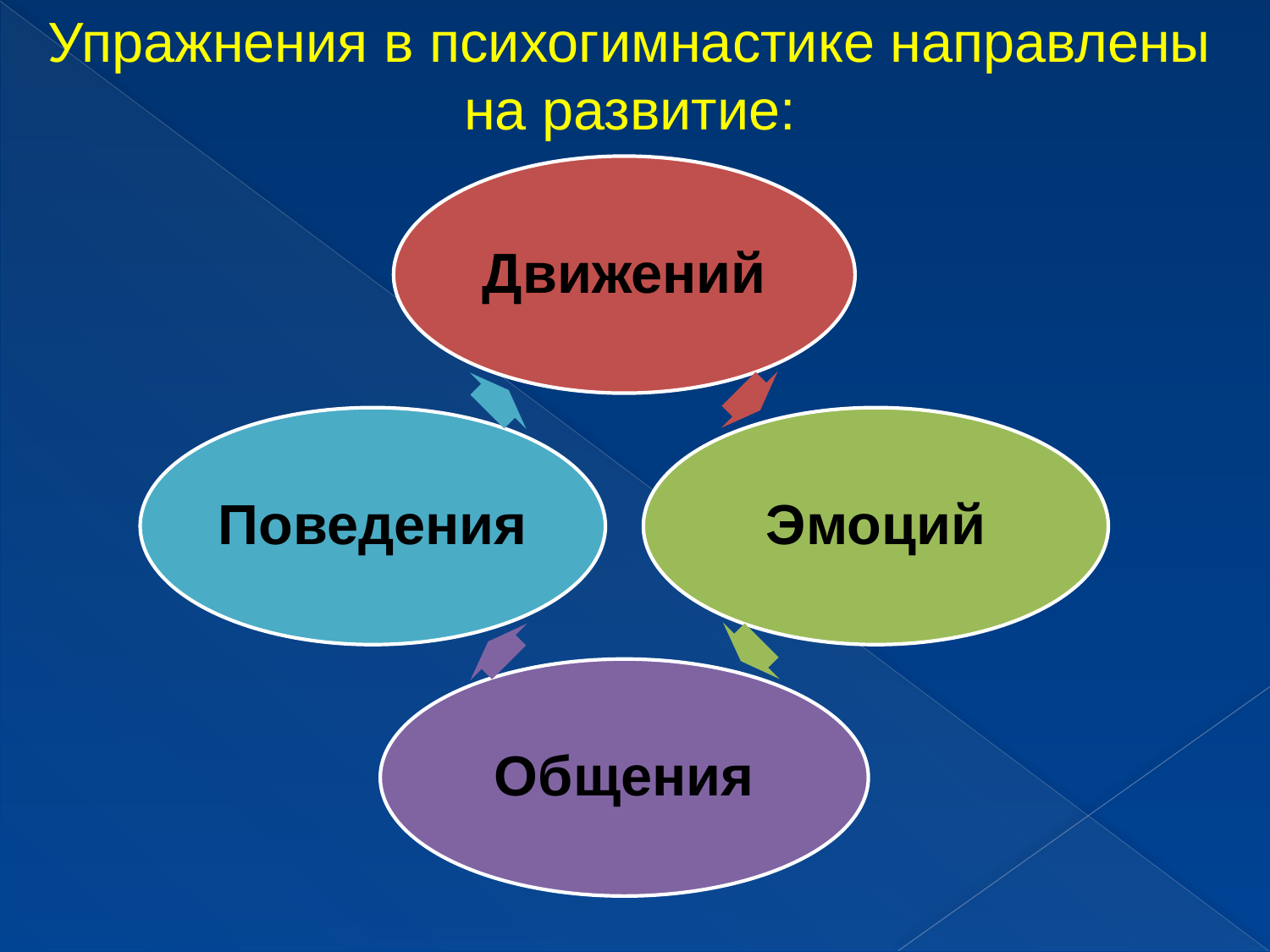

Упражнения в психогимнастике направлены на развитие:
Движений

Эмоций

Общения

Поведения